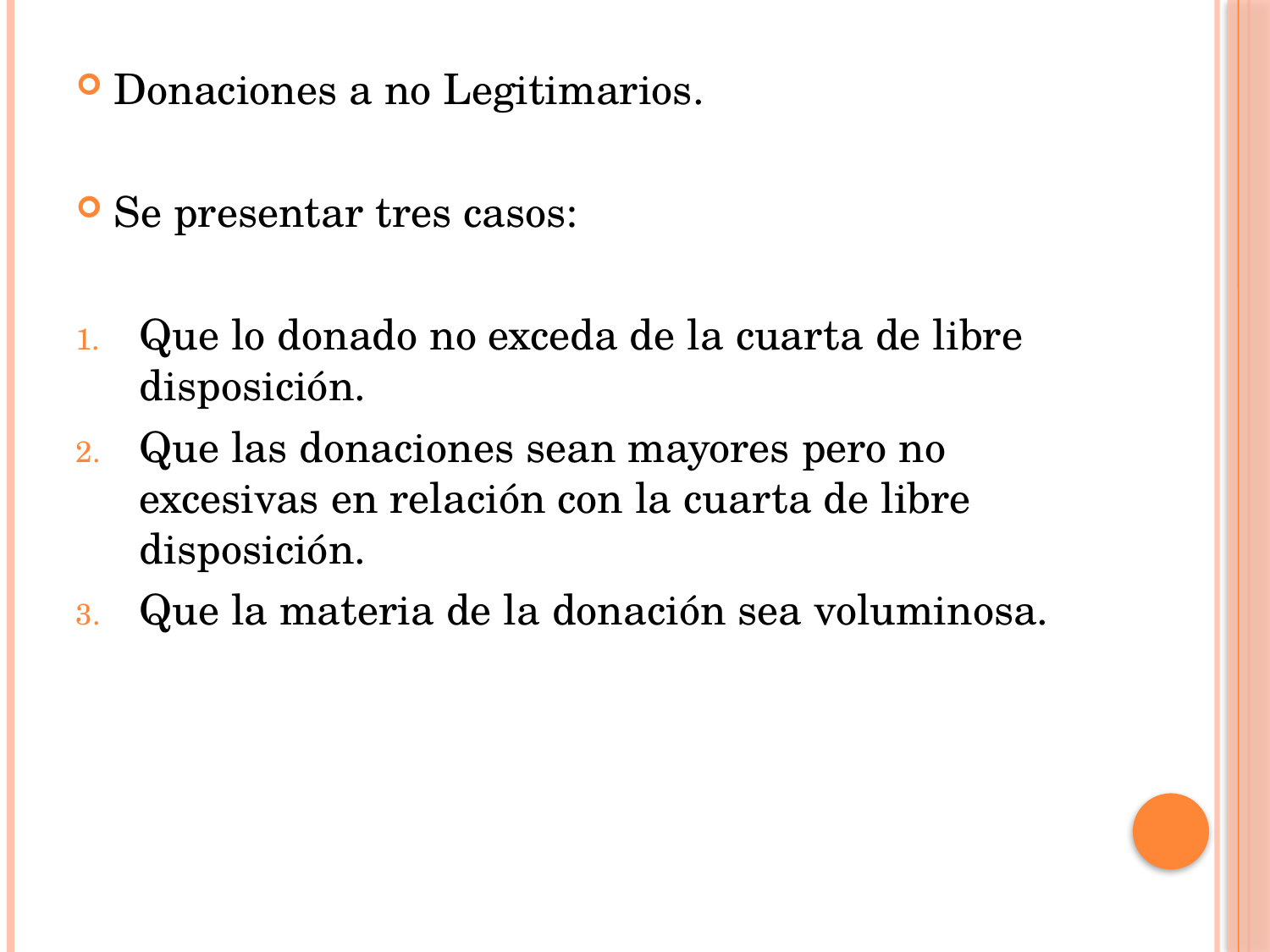

Donaciones a no Legitimarios.

Se presentar tres casos:

Que lo donado no exceda de la cuarta de libre disposición.
Que las donaciones sean mayores pero no excesivas en relación con la cuarta de libre disposición.
Que la materia de la donación sea voluminosa.